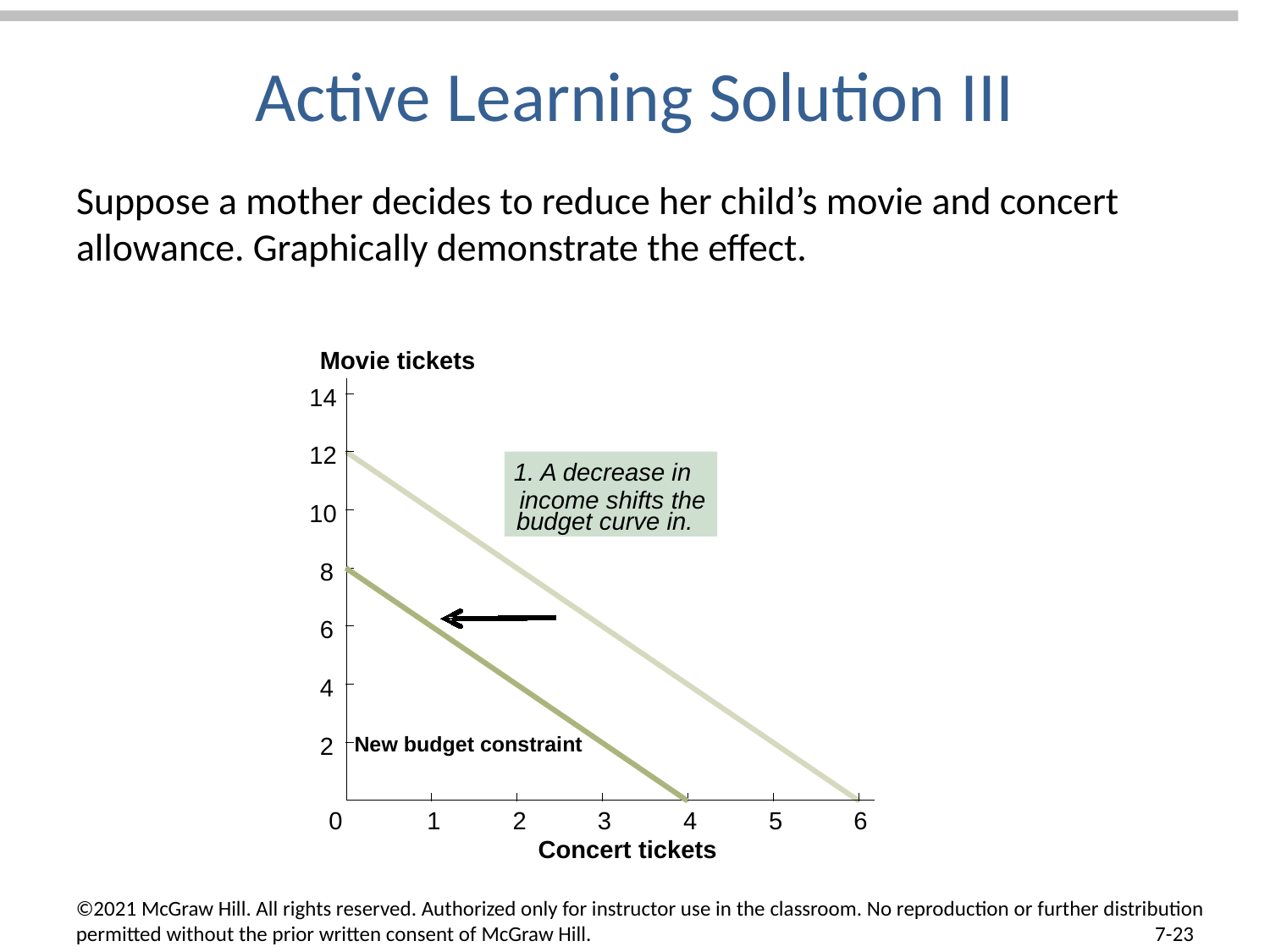

# Active Learning Solution III
Suppose a mother decides to reduce her child’s movie and concert allowance. Graphically demonstrate the effect.
Movie tickets

14

12

1. A decrease in
income shifts the
10
budget curve in.

8

6

4

2
New budget constraint

0
1
2
3
4
5
6
Concert tickets